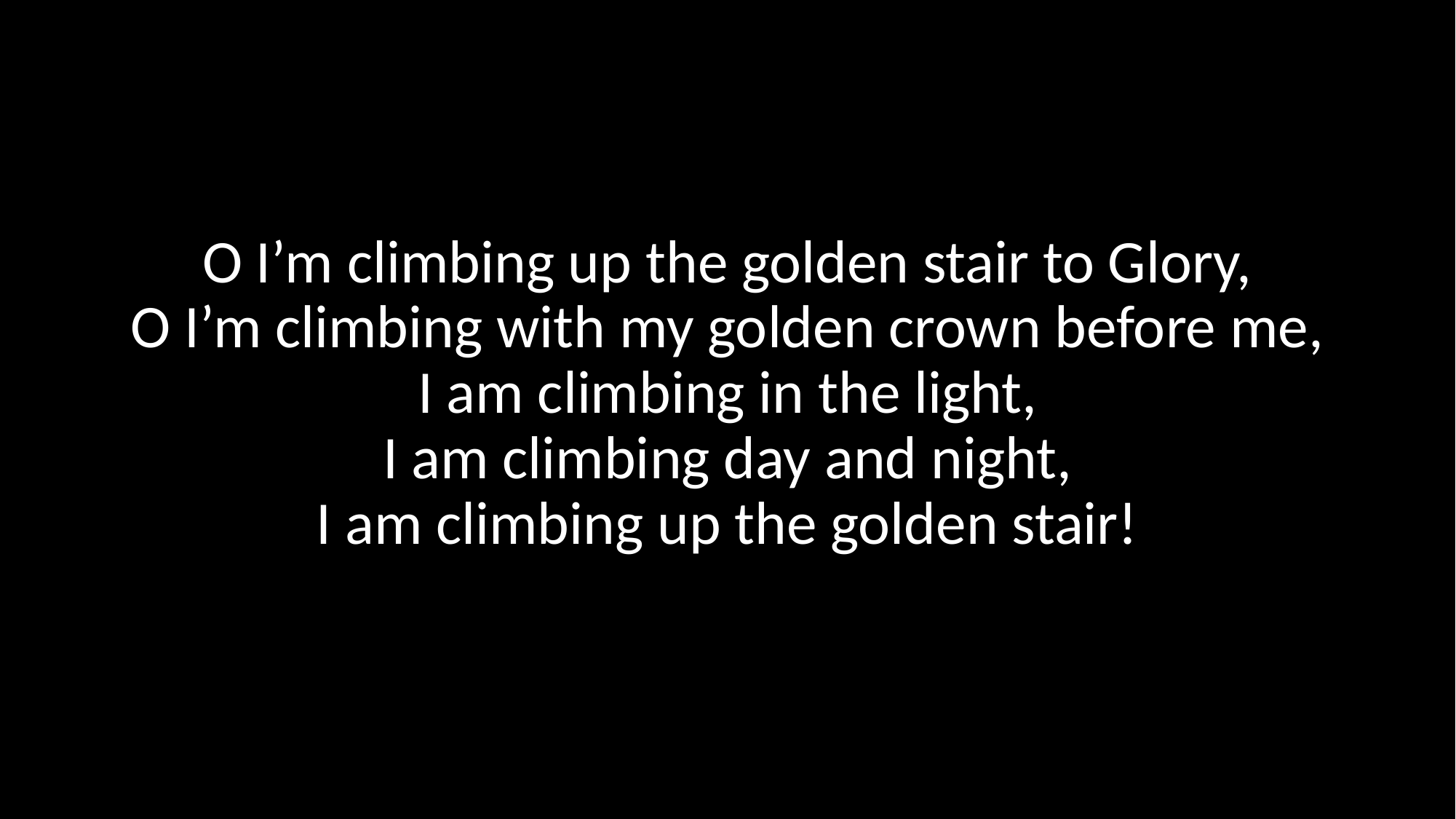

O I’m climbing up the golden stair to Glory,
O I’m climbing with my golden crown before me,
I am climbing in the light,
I am climbing day and night,
I am climbing up the golden stair!